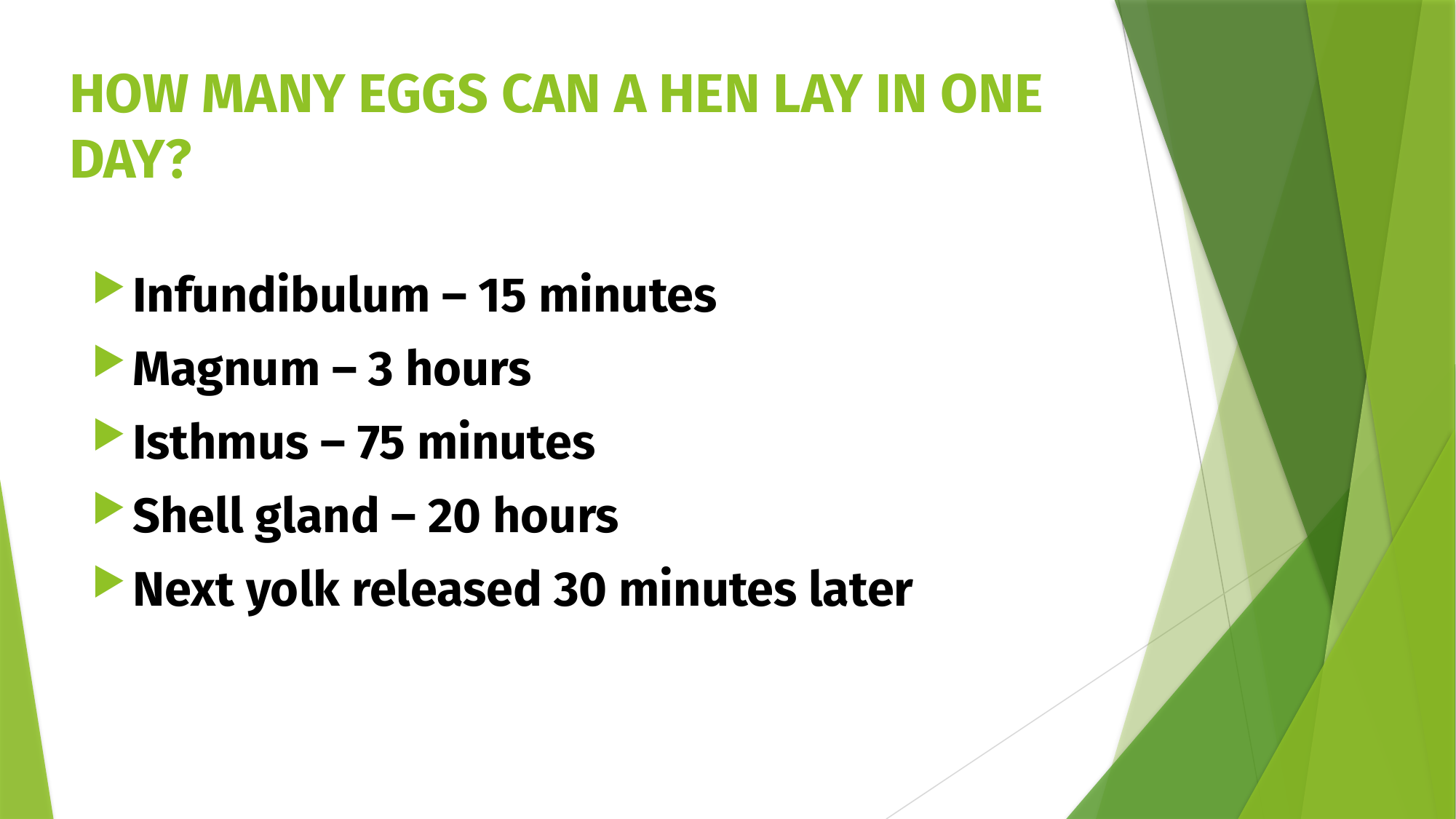

# HOW MANY EGGS CAN A HEN LAY IN ONE DAY?
Infundibulum – 15 minutes
Magnum – 3 hours
Isthmus – 75 minutes
Shell gland – 20 hours
Next yolk released 30 minutes later